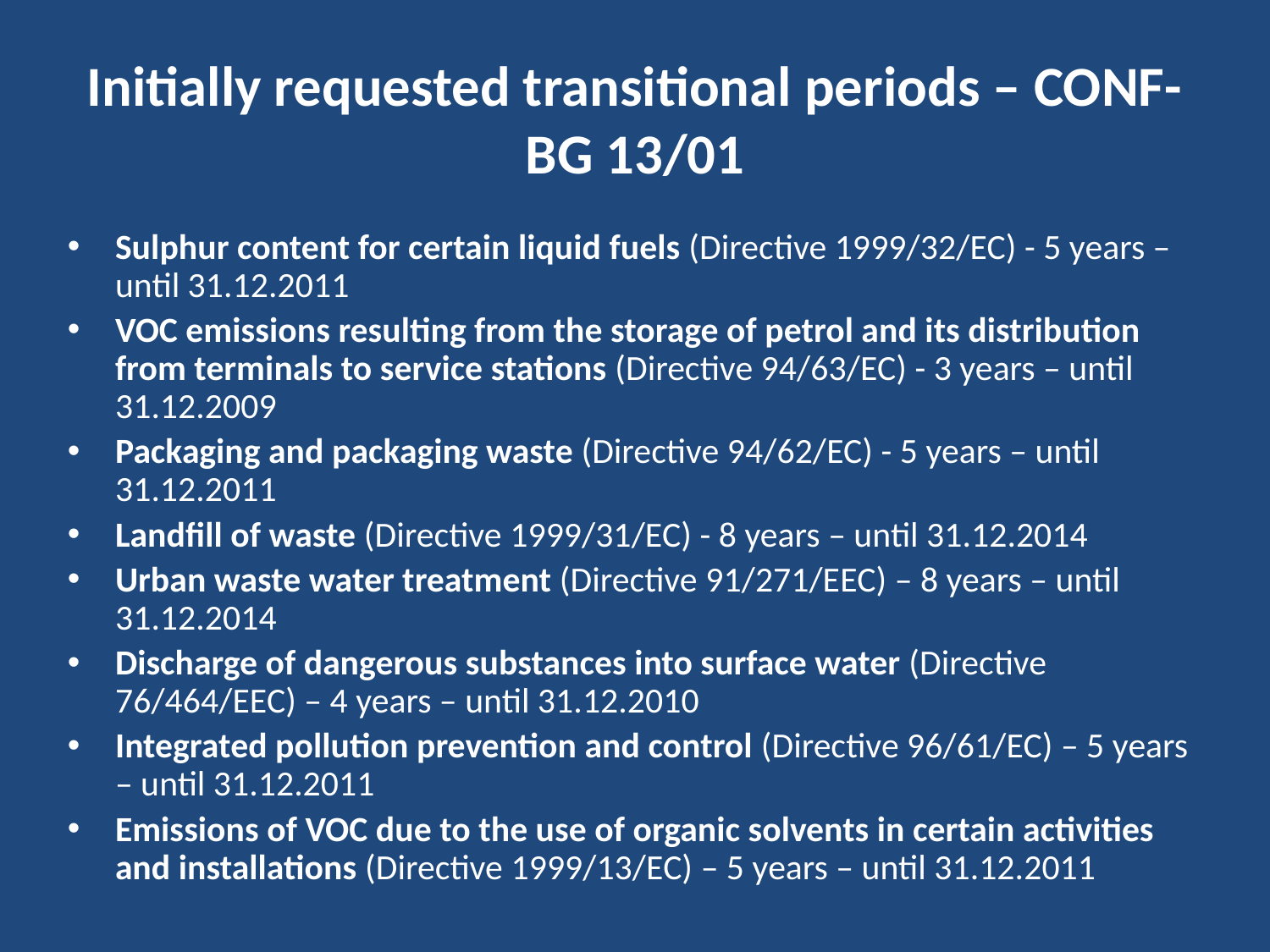

# Initially requested transitional periods – CONF-BG 13/01
Sulphur content for certain liquid fuels (Directive 1999/32/EC) - 5 years – until 31.12.2011
VOC emissions resulting from the storage of petrol and its distribution from terminals to service stations (Directive 94/63/EC) - 3 years – until 31.12.2009
Packaging and packaging waste (Directive 94/62/EC) - 5 years – until 31.12.2011
Landfill of waste (Directive 1999/31/EC) - 8 years – until 31.12.2014
Urban waste water treatment (Directive 91/271/EEC) – 8 years – until 31.12.2014
Discharge of dangerous substances into surface water (Directive 76/464/EEC) – 4 years – until 31.12.2010
Integrated pollution prevention and control (Directive 96/61/EC) – 5 years – until 31.12.2011
Emissions of VOC due to the use of organic solvents in certain activities and installations (Directive 1999/13/EC) – 5 years – until 31.12.2011